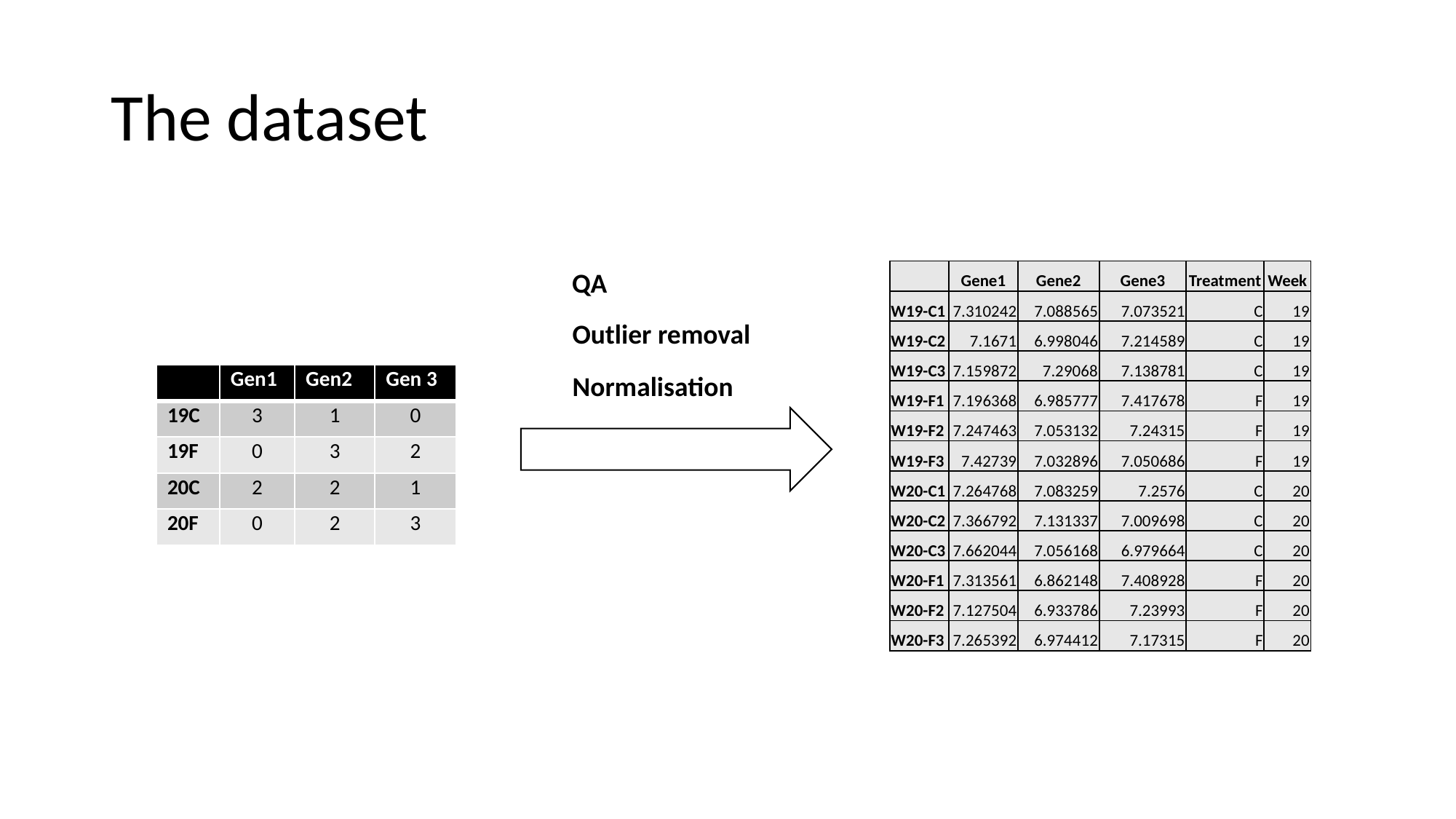

The dataset
QA
|  | Gene1 | Gene2 | Gene3 | Treatment | Week |
| --- | --- | --- | --- | --- | --- |
| W19-C1 | 7.310242 | 7.088565 | 7.073521 | C | 19 |
| W19-C2 | 7.1671 | 6.998046 | 7.214589 | C | 19 |
| W19-C3 | 7.159872 | 7.29068 | 7.138781 | C | 19 |
| W19-F1 | 7.196368 | 6.985777 | 7.417678 | F | 19 |
| W19-F2 | 7.247463 | 7.053132 | 7.24315 | F | 19 |
| W19-F3 | 7.42739 | 7.032896 | 7.050686 | F | 19 |
| W20-C1 | 7.264768 | 7.083259 | 7.2576 | C | 20 |
| W20-C2 | 7.366792 | 7.131337 | 7.009698 | C | 20 |
| W20-C3 | 7.662044 | 7.056168 | 6.979664 | C | 20 |
| W20-F1 | 7.313561 | 6.862148 | 7.408928 | F | 20 |
| W20-F2 | 7.127504 | 6.933786 | 7.23993 | F | 20 |
| W20-F3 | 7.265392 | 6.974412 | 7.17315 | F | 20 |
Outlier removal
Normalisation
|  | Gen1 | Gen2 | Gen 3 |
| --- | --- | --- | --- |
| 19C | 3 | 1 | 0 |
| 19F | 0 | 3 | 2 |
| 20C | 2 | 2 | 1 |
| 20F | 0 | 2 | 3 |